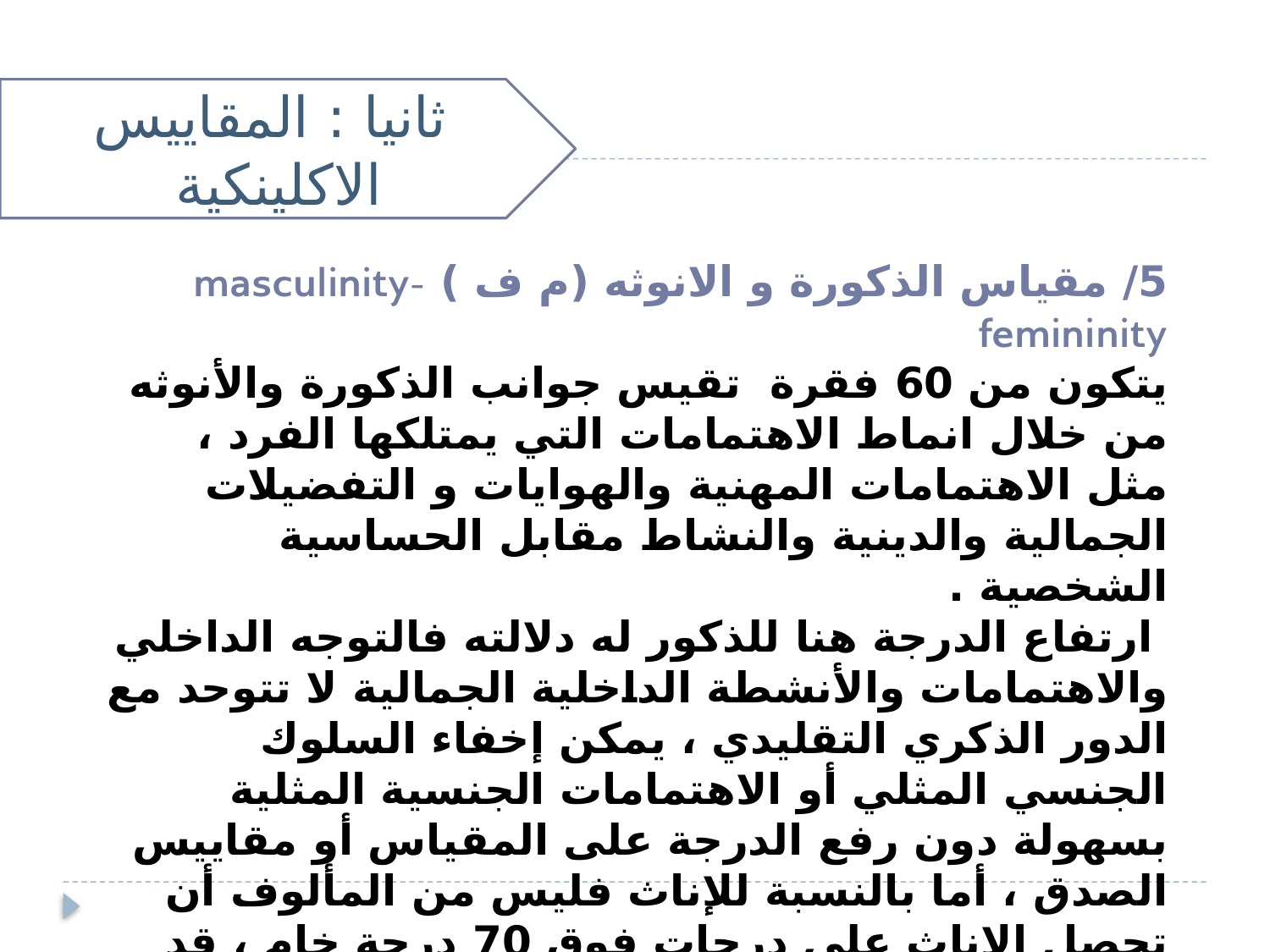

ثانيا : المقاييس الاكلينكية

5/ مقياس الذكورة و الانوثه (م ف ) masculinity-femininity
يتكون من 60 فقرة  تقيس جوانب الذكورة والأنوثه من خلال انماط الاهتمامات التي يمتلكها الفرد ، مثل الاهتمامات المهنية والهوايات و التفضيلات الجمالية والدينية والنشاط مقابل الحساسية الشخصية .
 ارتفاع الدرجة هنا للذكور له دلالته فالتوجه الداخلي والاهتمامات والأنشطة الداخلية الجمالية لا تتوحد مع الدور الذكري التقليدي ، يمكن إخفاء السلوك الجنسي المثلي أو الاهتمامات الجنسية المثلية بسهولة دون رفع الدرجة على المقياس أو مقاييس الصدق ، أما بالنسبة للإناث فليس من المألوف أن تحصل الإناث على درجات فوق 70 درجة خام ، قد يكون للأنثى في هذا المدى اهتمامات ذكرية حقيقية وقد تشعر بالقلق إذا كان متوقعا منها تحديد سلوكها طبقا لمواصفات الدور الأنثوي التقليدي وقد تظهر سلوكا عدوانيا ، ويغلب عدم ظهور السلوك الجنسي